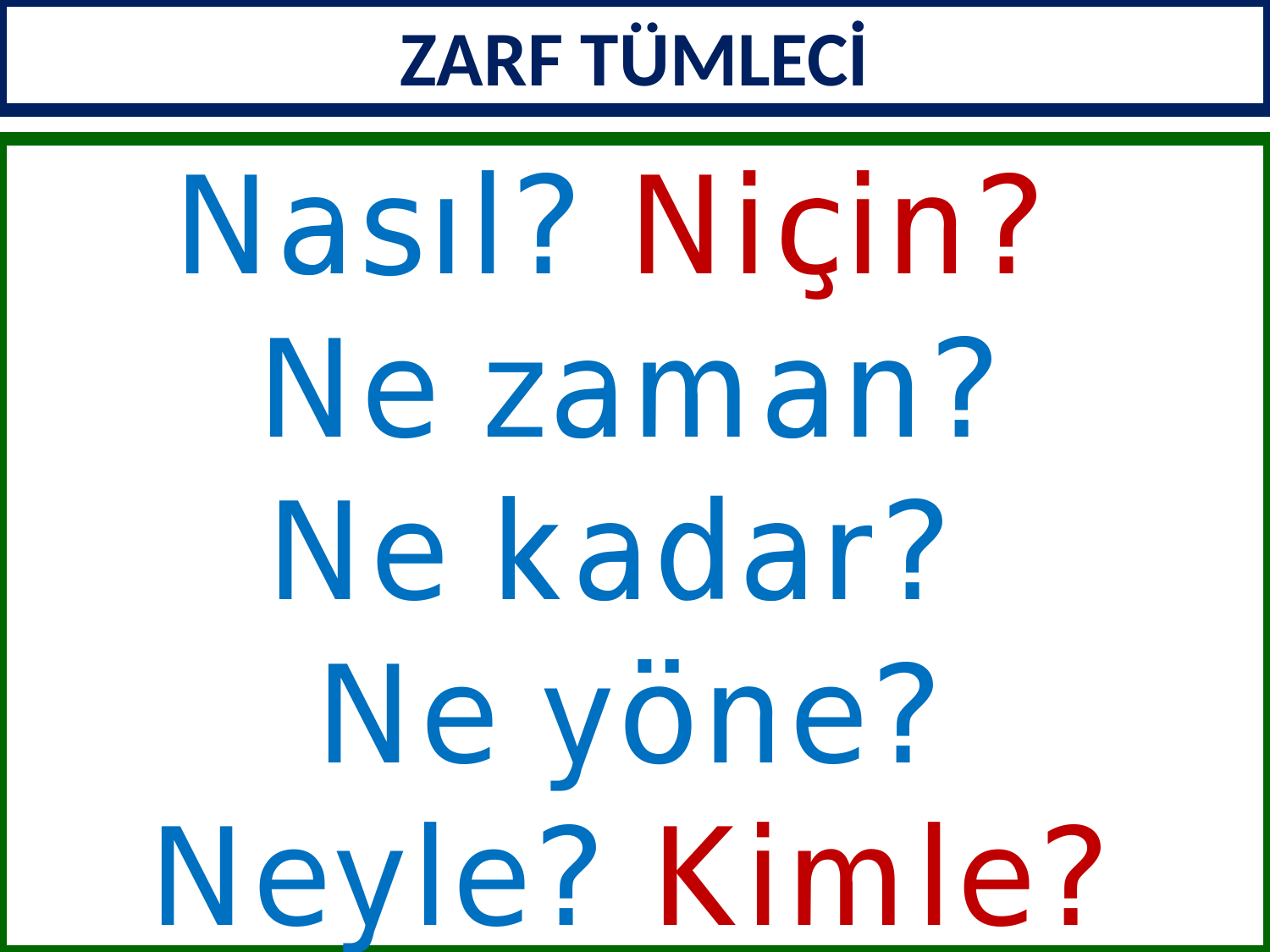

ZARF TÜMLECİ
Nasıl? Niçin?
Ne zaman?
Ne kadar?
Ne yöne?
Neyle? Kimle?